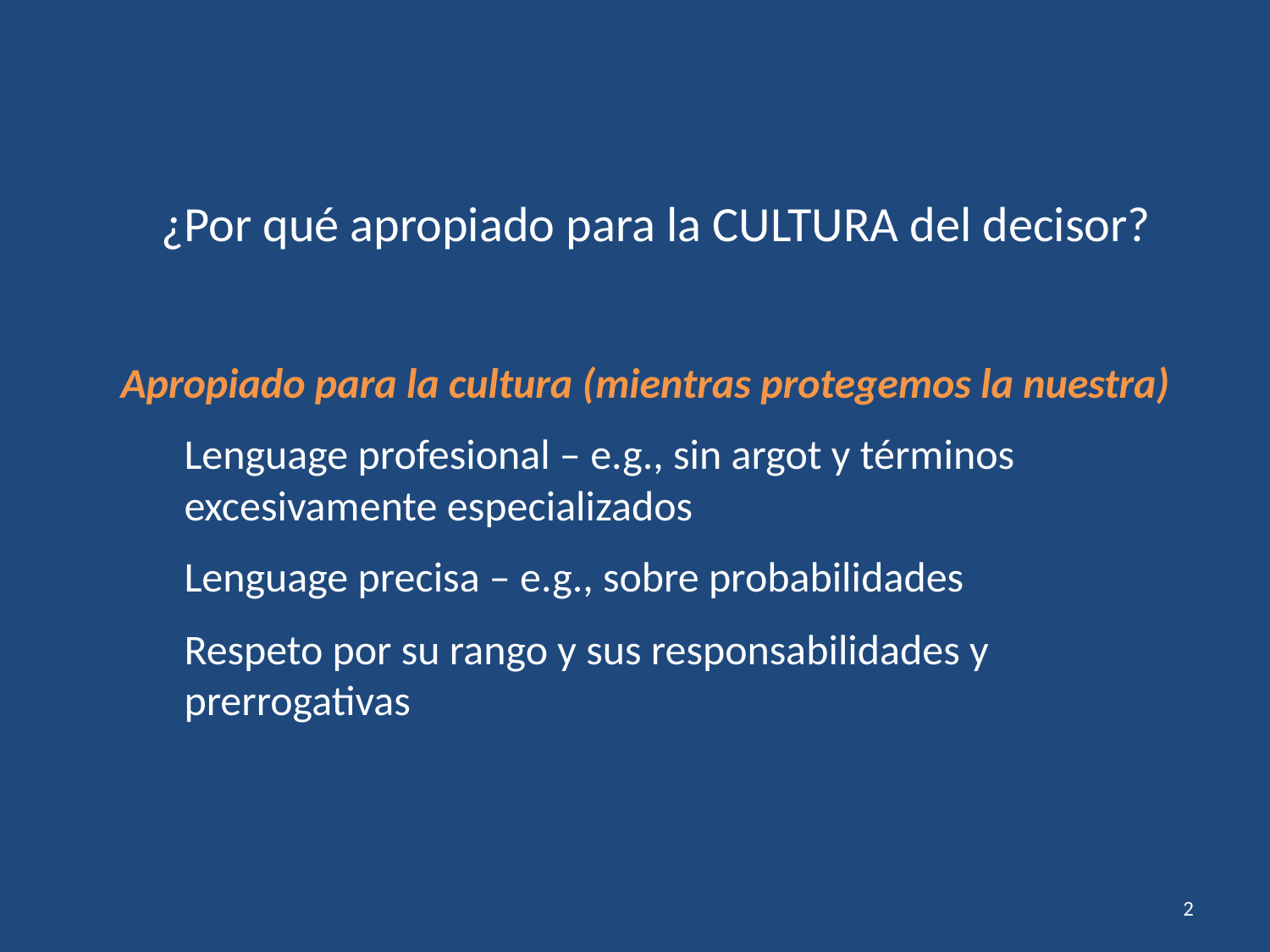

¿Por qué apropiado para la CULTURA del decisor?
Apropiado para la cultura (mientras protegemos la nuestra)
Lenguage profesional – e.g., sin argot y términos excesivamente especializados
Lenguage precisa – e.g., sobre probabilidades
Respeto por su rango y sus responsabilidades y prerrogativas

2